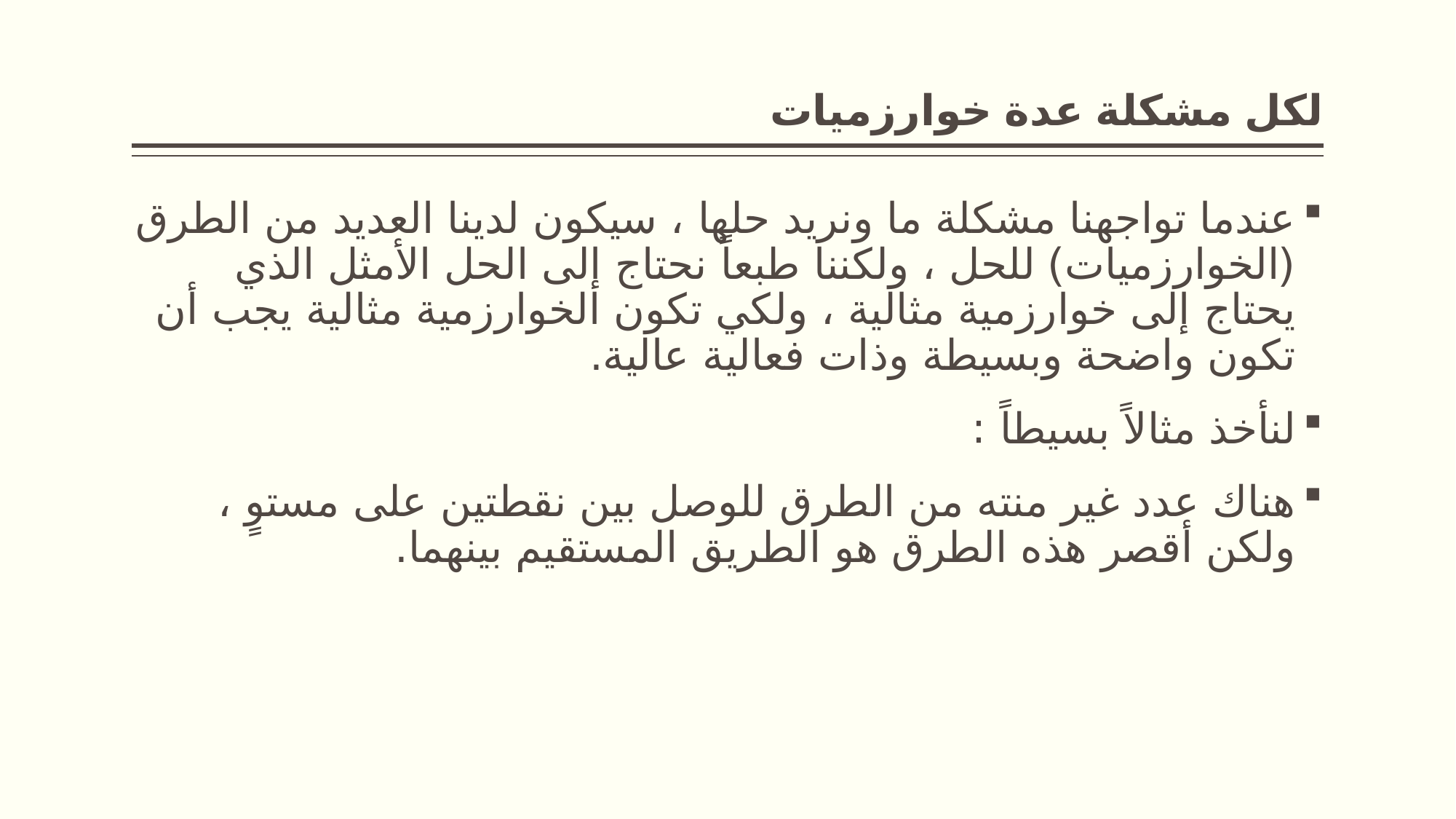

# لكل مشكلة عدة خوارزميات
عندما تواجهنا مشكلة ما ونريد حلها ، سيكون لدينا العديد من الطرق (الخوارزميات) للحل ، ولكننا طبعاً نحتاج إلى الحل الأمثل الذي يحتاج إلى خوارزمية مثالية ، ولكي تكون الخوارزمية مثالية يجب أن تكون واضحة وبسيطة وذات فعالية عالية.
لنأخذ مثالاً بسيطاً :
هناك عدد غير منته من الطرق للوصل بين نقطتين على مستوٍ ، ولكن أقصر هذه الطرق هو الطريق المستقيم بينهما.